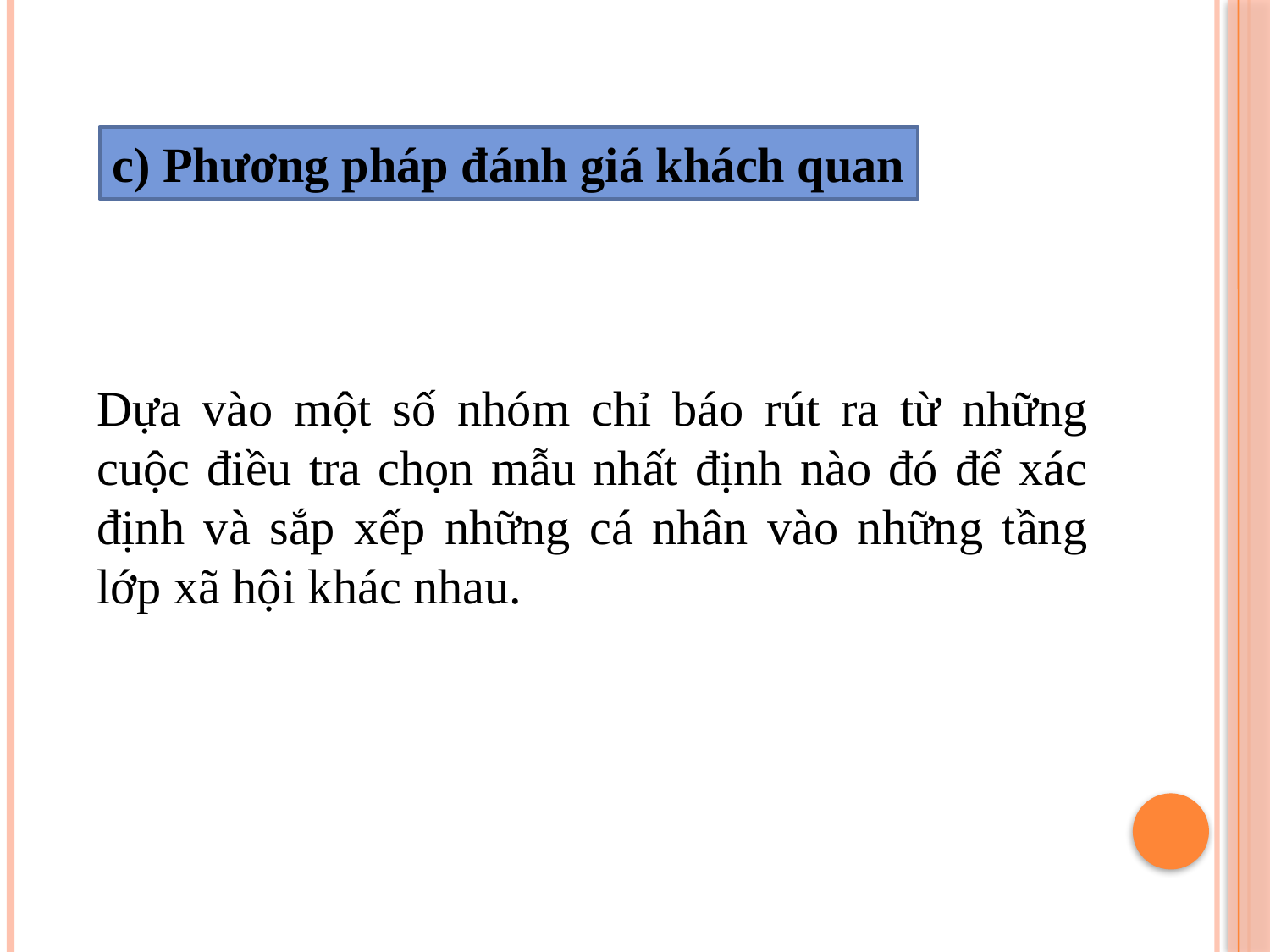

c) Phương pháp đánh giá khách quan
Dựa vào một số nhóm chỉ báo rút ra từ những cuộc điều tra chọn mẫu nhất định nào đó để xác định và sắp xếp những cá nhân vào những tầng lớp xã hội khác nhau.